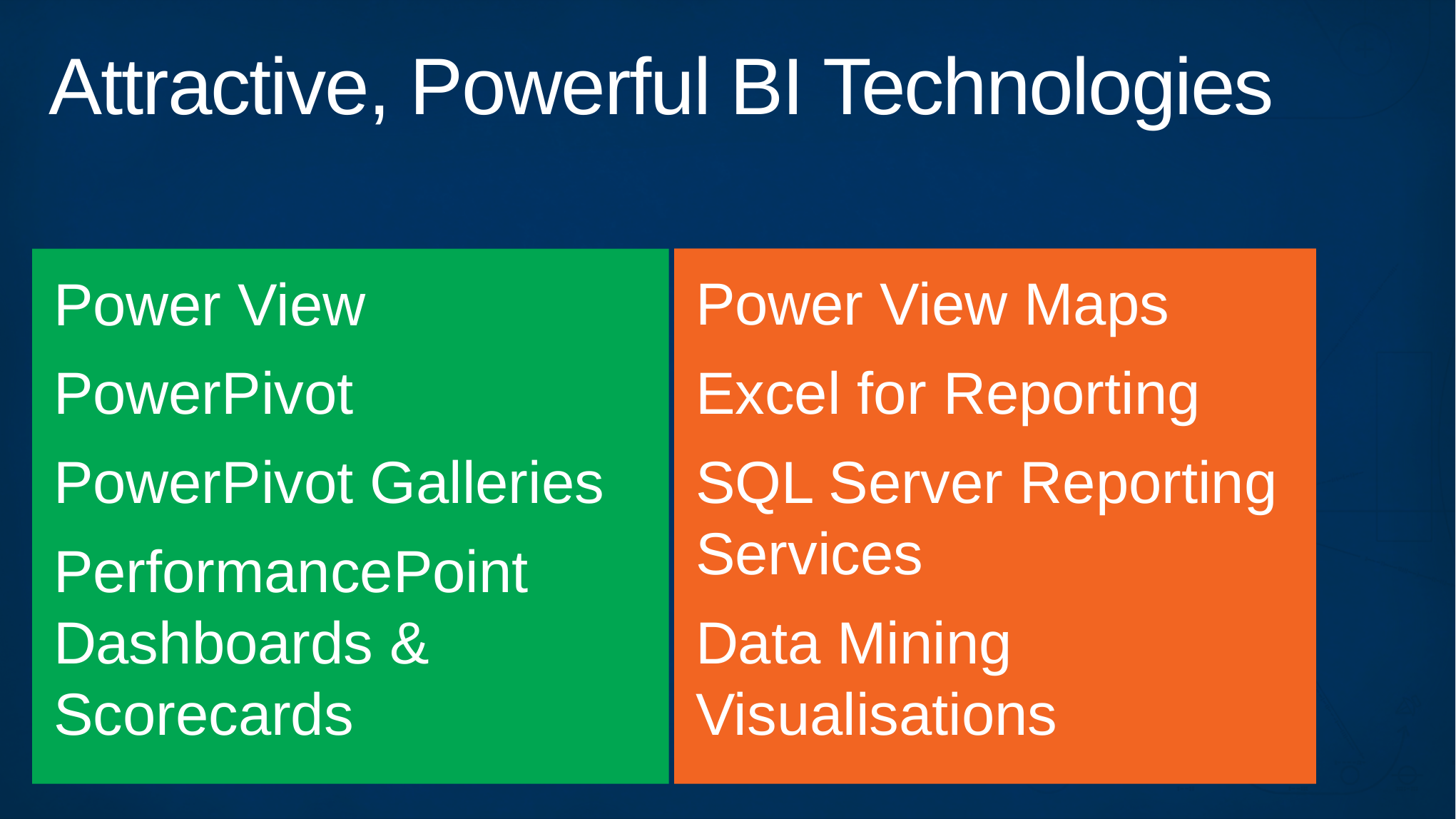

# Attractive, Powerful BI Technologies
Power View Maps
Excel for Reporting
SQL Server Reporting Services
Data Mining Visualisations
Power View
PowerPivot
PowerPivot Galleries
PerformancePoint Dashboards & Scorecards